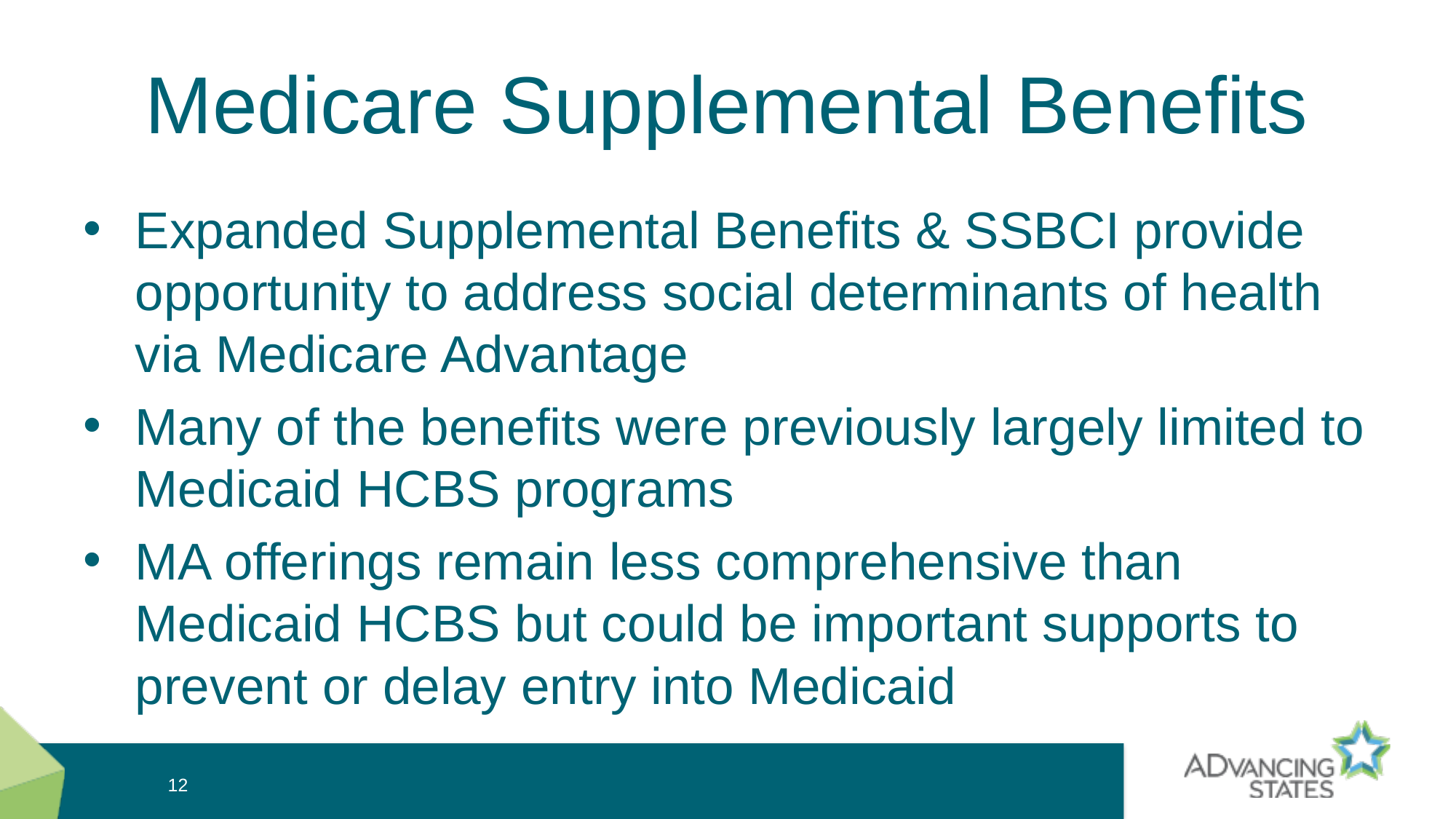

# Medicare Supplemental Benefits
Expanded Supplemental Benefits & SSBCI provide opportunity to address social determinants of health via Medicare Advantage
Many of the benefits were previously largely limited to Medicaid HCBS programs
MA offerings remain less comprehensive than Medicaid HCBS but could be important supports to prevent or delay entry into Medicaid
12